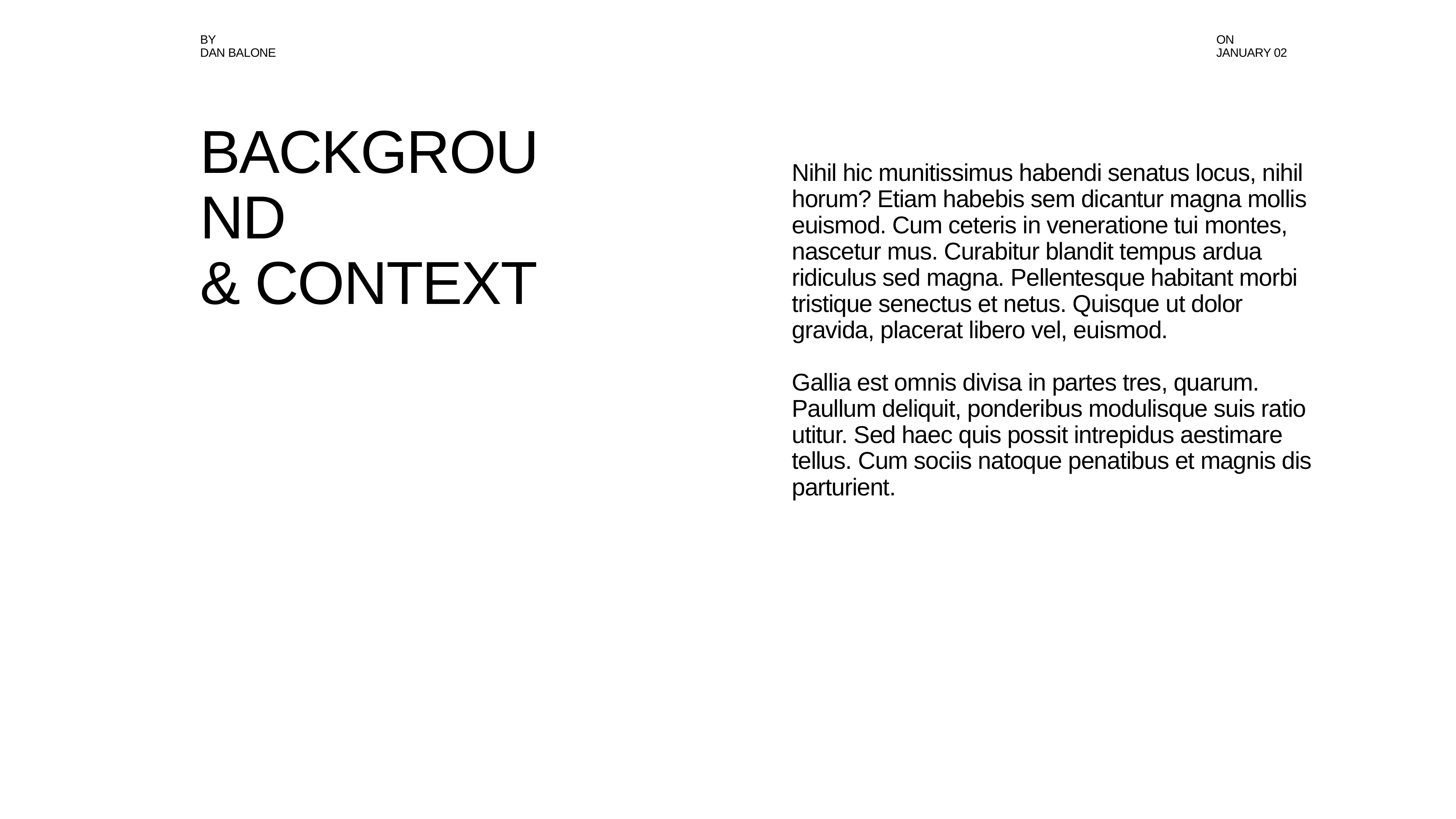

BY
DAN BALONE
ON
JANUARY 02
BACKGROUND
& CONTEXT
Nihil hic munitissimus habendi senatus locus, nihil horum? Etiam habebis sem dicantur magna mollis euismod. Cum ceteris in veneratione tui montes, nascetur mus. Curabitur blandit tempus ardua ridiculus sed magna. Pellentesque habitant morbi tristique senectus et netus. Quisque ut dolor gravida, placerat libero vel, euismod.

Gallia est omnis divisa in partes tres, quarum. Paullum deliquit, ponderibus modulisque suis ratio utitur. Sed haec quis possit intrepidus aestimare tellus. Cum sociis natoque penatibus et magnis dis parturient.